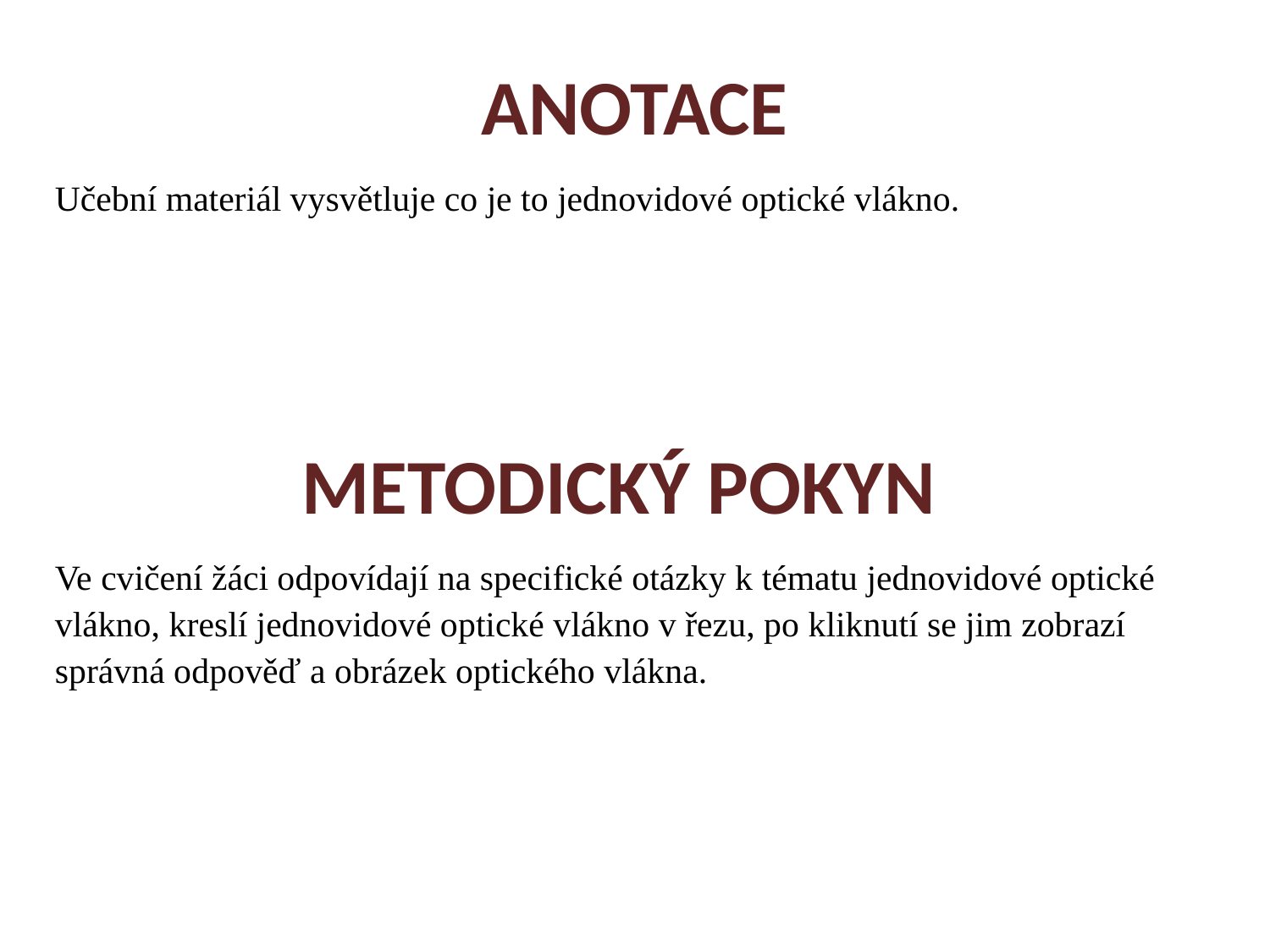

ANOTACE
Učební materiál vysvětluje co je to jednovidové optické vlákno.
METODICKÝ POKYN
Ve cvičení žáci odpovídají na specifické otázky k tématu jednovidové optické vlákno, kreslí jednovidové optické vlákno v řezu, po kliknutí se jim zobrazí správná odpověď a obrázek optického vlákna.